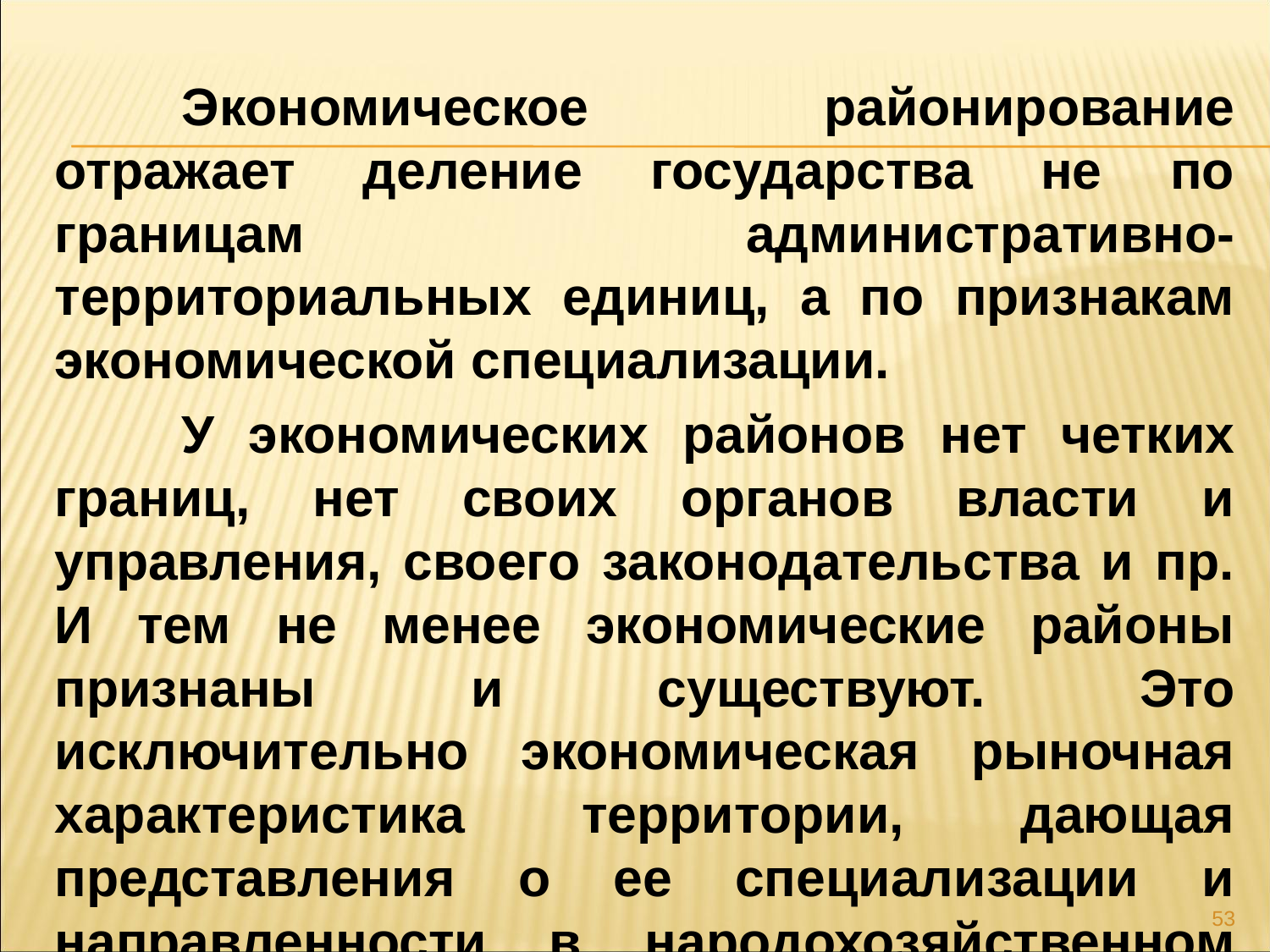

Экономическое районирование отражает деление государства не по границам административно-территориальных единиц, а по признакам экономической специализации.
	У экономических районов нет четких границ, нет своих органов власти и управления, своего законодательства и пр. И тем не менее экономические районы признаны и существуют. Это исключительно экономическая рыночная характеристика территории, дающая представления о ее специализации и направленности в народохозяйственном комплексе страны.
53